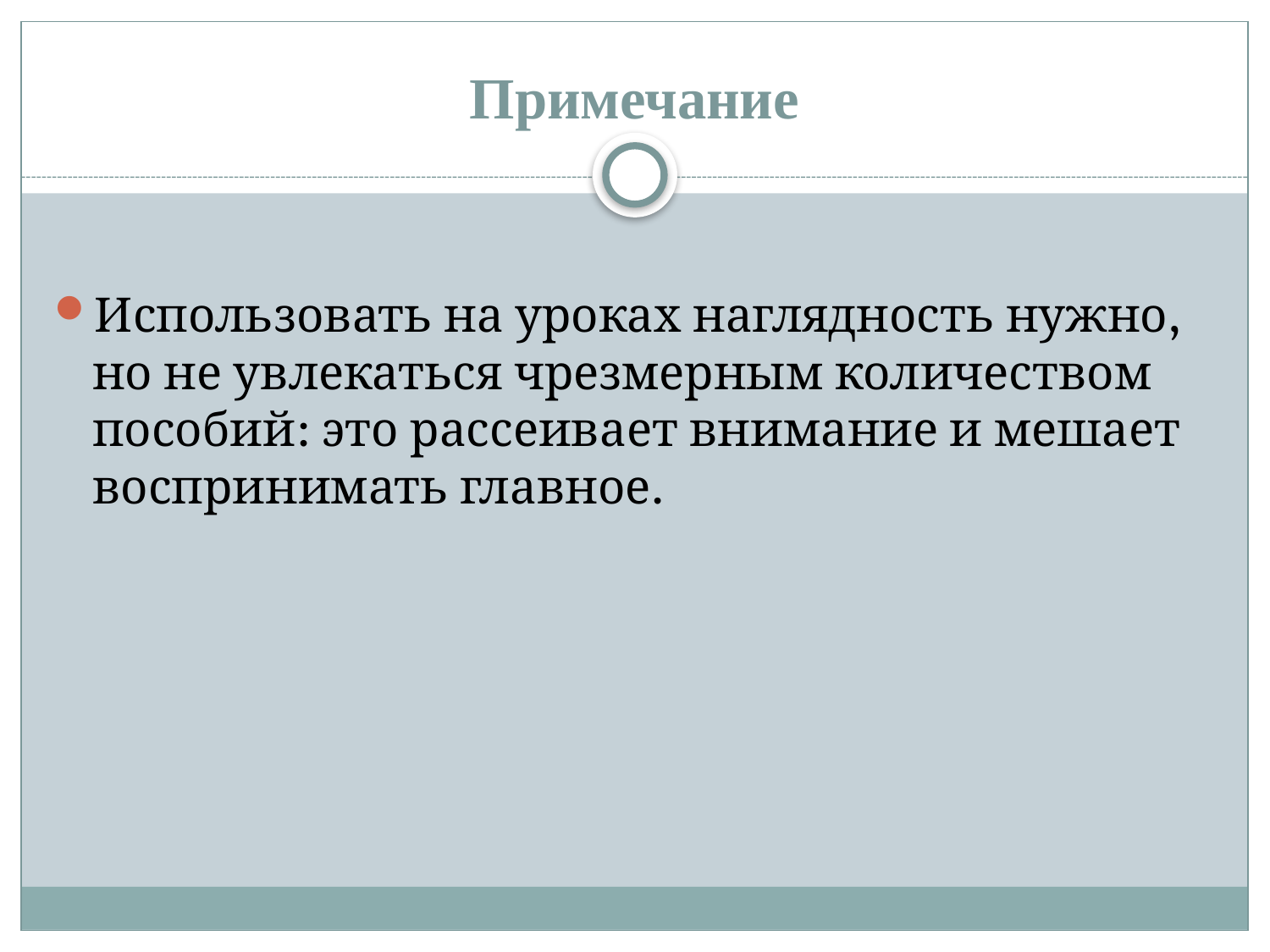

# Примечание

Использовать на уроках наглядность нужно, но не увлекаться чрезмерным количеством пособий: это рассеивает внимание и мешает воспринимать главное.